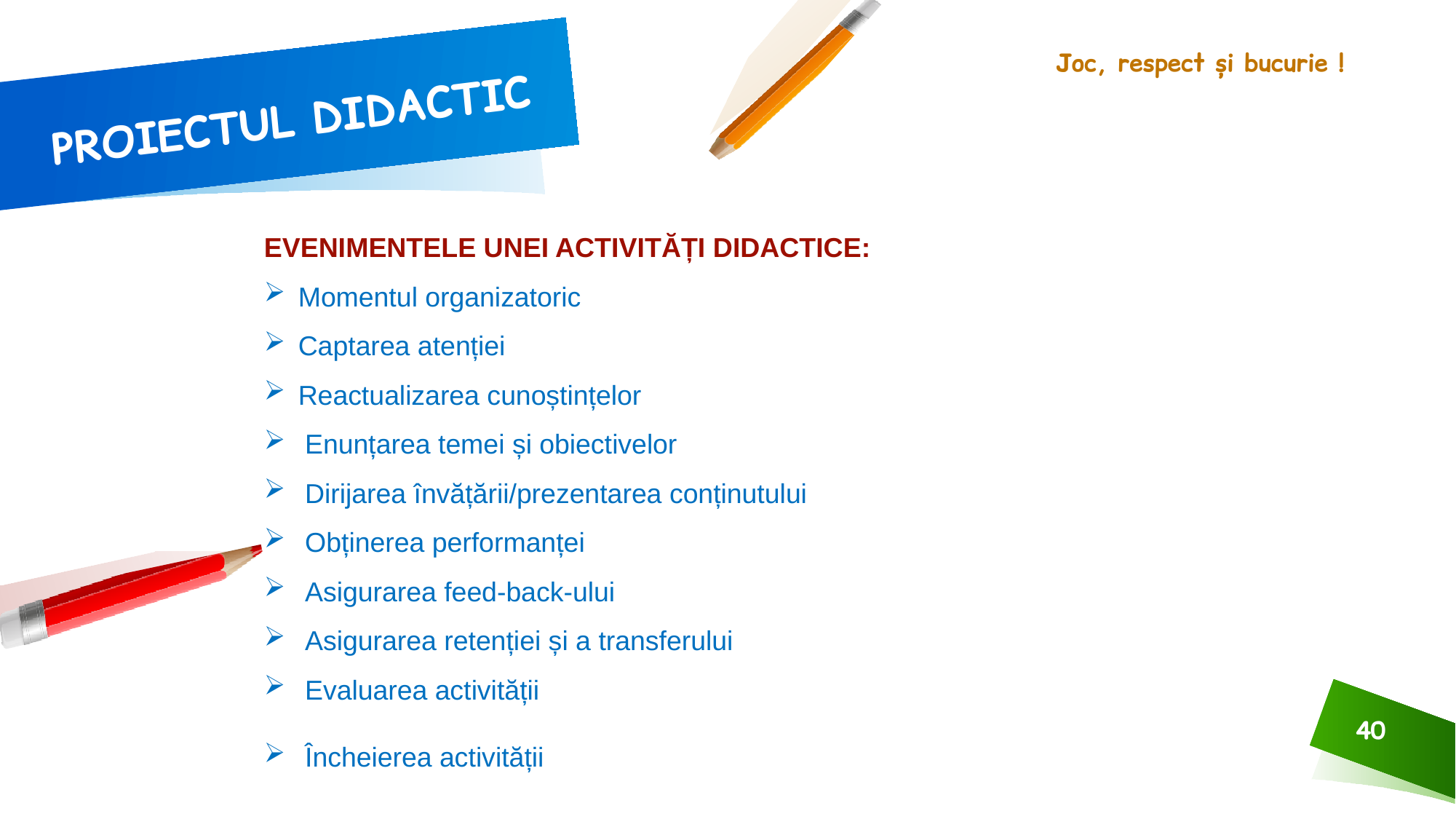

Joc, respect și bucurie !
# PROIECTUL DIDACTIC
EVENIMENTELE UNEI ACTIVITĂȚI DIDACTICE:
Momentul organizatoric
Captarea atenției
Reactualizarea cunoștințelor
Enunțarea temei și obiectivelor
Dirijarea învățării/prezentarea conținutului
Obținerea performanței
Asigurarea feed-back-ului
Asigurarea retenției și a transferului
Evaluarea activității
Încheierea activității
40